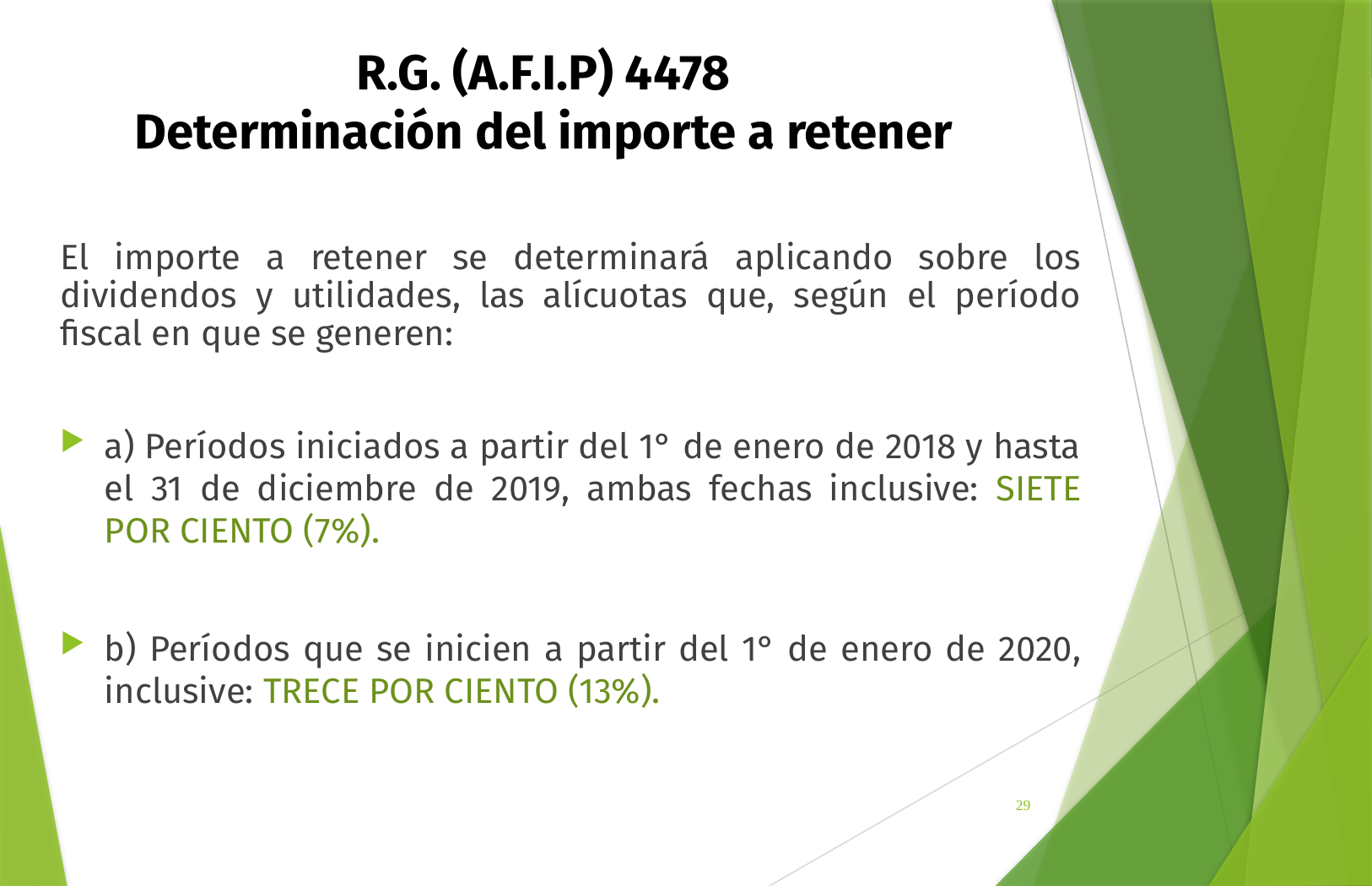

# R.G. (A.F.I.P) 4478 Determinación del importe a retener

El importe a retener se determinará aplicando sobre los dividendos y utilidades, las alícuotas que, según el período fiscal en que se generen:

a) Períodos iniciados a partir del 1° de enero de 2018 y hasta el 31 de diciembre de 2019, ambas fechas inclusive: SIETE POR CIENTO (7%).

b) Períodos que se inicien a partir del 1° de enero de 2020, inclusive: TRECE POR CIENTO (13%).
29